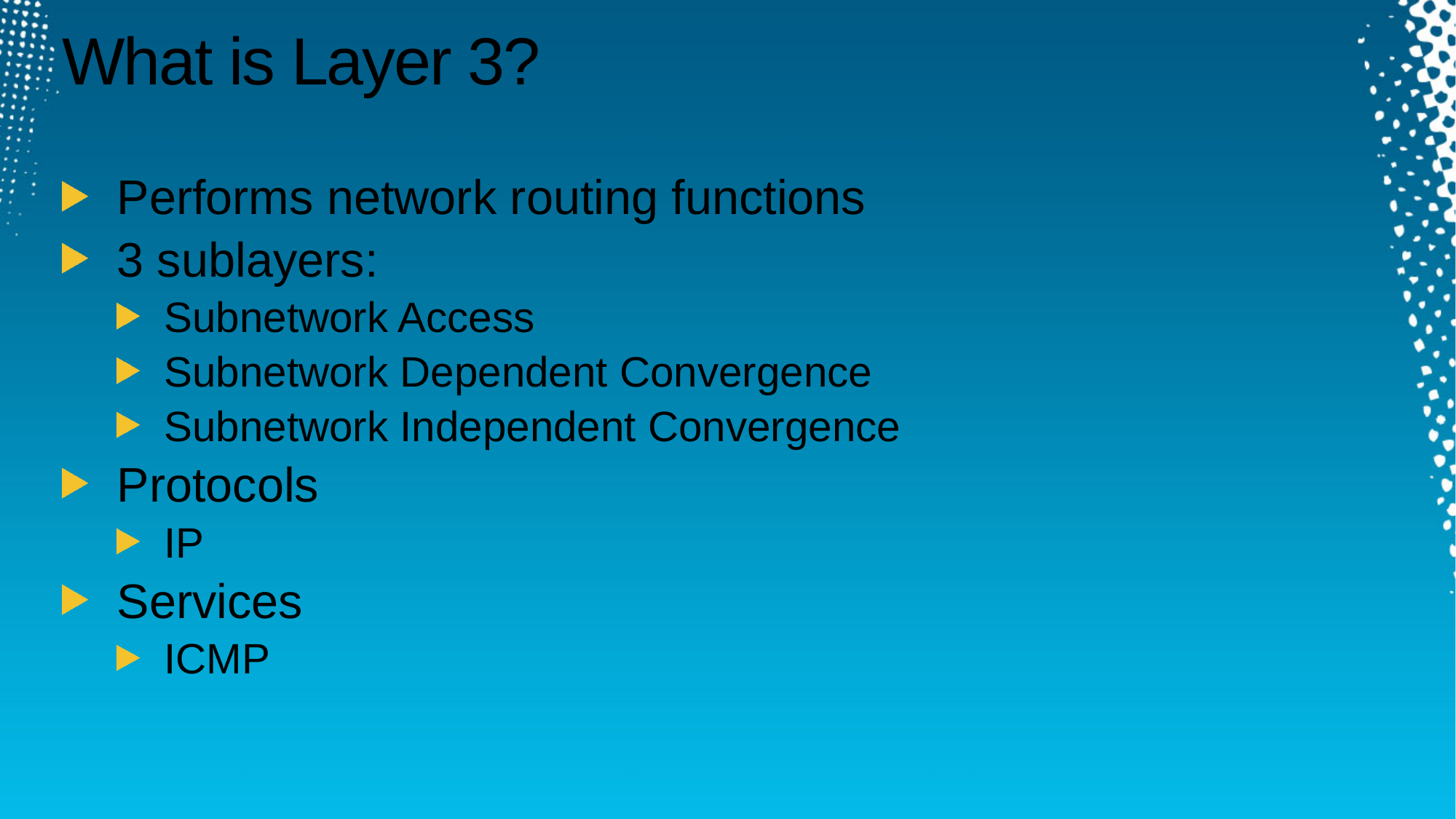

# What is Layer 3?
Performs network routing functions
3 sublayers:
Subnetwork Access
Subnetwork Dependent Convergence
Subnetwork Independent Convergence
Protocols
IP
Services
ICMP